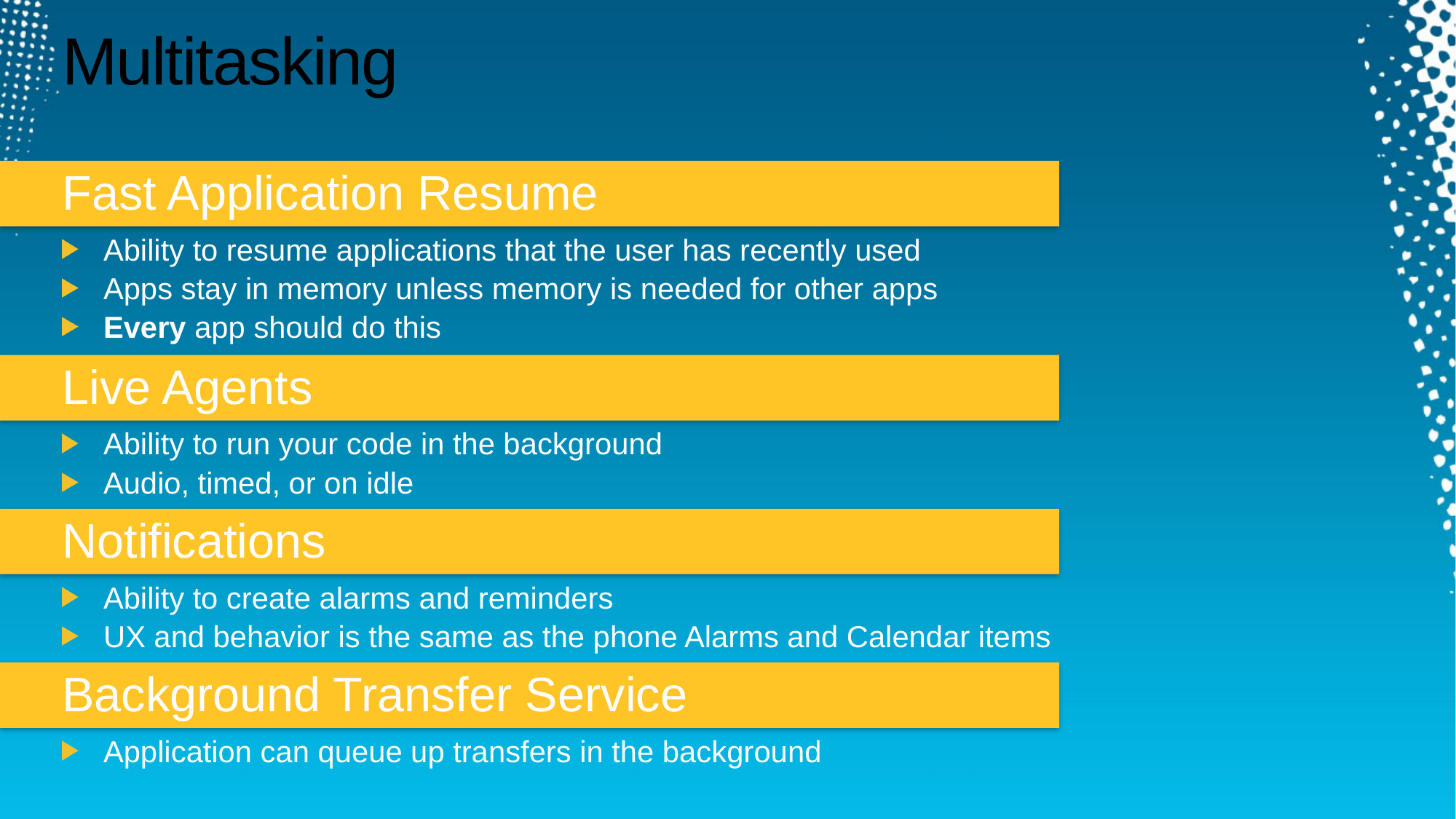

# Multitasking
Fast Application Resume
Ability to resume applications that the user has recently used
Apps stay in memory unless memory is needed for other apps
Every app should do this
Live Agents
Ability to run your code in the background
Audio, timed, or on idle
Notifications
Ability to create alarms and reminders
UX and behavior is the same as the phone Alarms and Calendar items
Background Transfer Service
Application can queue up transfers in the background